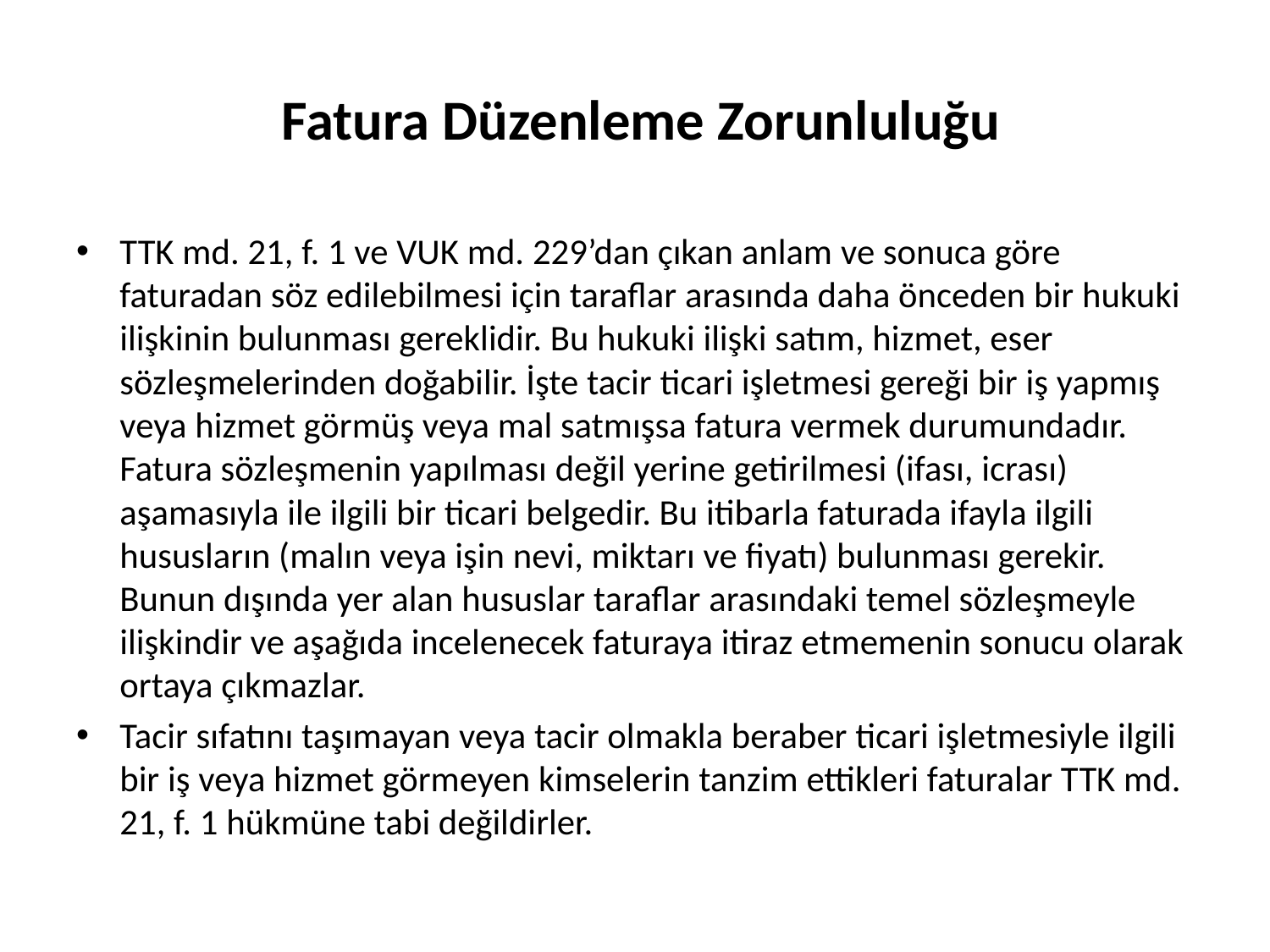

# Fatura Düzenleme Zorunluluğu
TTK md. 21, f. 1 ve VUK md. 229’dan çıkan anlam ve sonuca göre faturadan söz edilebilmesi için taraflar arasında daha önceden bir hukuki ilişkinin bulunması gereklidir. Bu hukuki ilişki satım, hizmet, eser sözleşmelerinden doğabilir. İşte tacir ticari işletmesi gereği bir iş yapmış veya hizmet görmüş veya mal satmışsa fatura vermek durumundadır. Fatura sözleşmenin yapılması değil yerine getirilmesi (ifası, icrası) aşamasıyla ile ilgili bir ticari belgedir. Bu itibarla faturada ifayla ilgili hususların (malın veya işin nevi, miktarı ve fiyatı) bulunması gerekir. Bunun dışında yer alan hususlar taraflar arasındaki temel sözleşmeyle ilişkindir ve aşağıda incelenecek faturaya itiraz etmemenin sonucu olarak ortaya çıkmazlar.
Tacir sıfatını taşımayan veya tacir olmakla beraber ticari işletmesiyle ilgili bir iş veya hizmet görmeyen kimselerin tanzim ettikleri faturalar TTK md. 21, f. 1 hükmüne tabi değildirler.